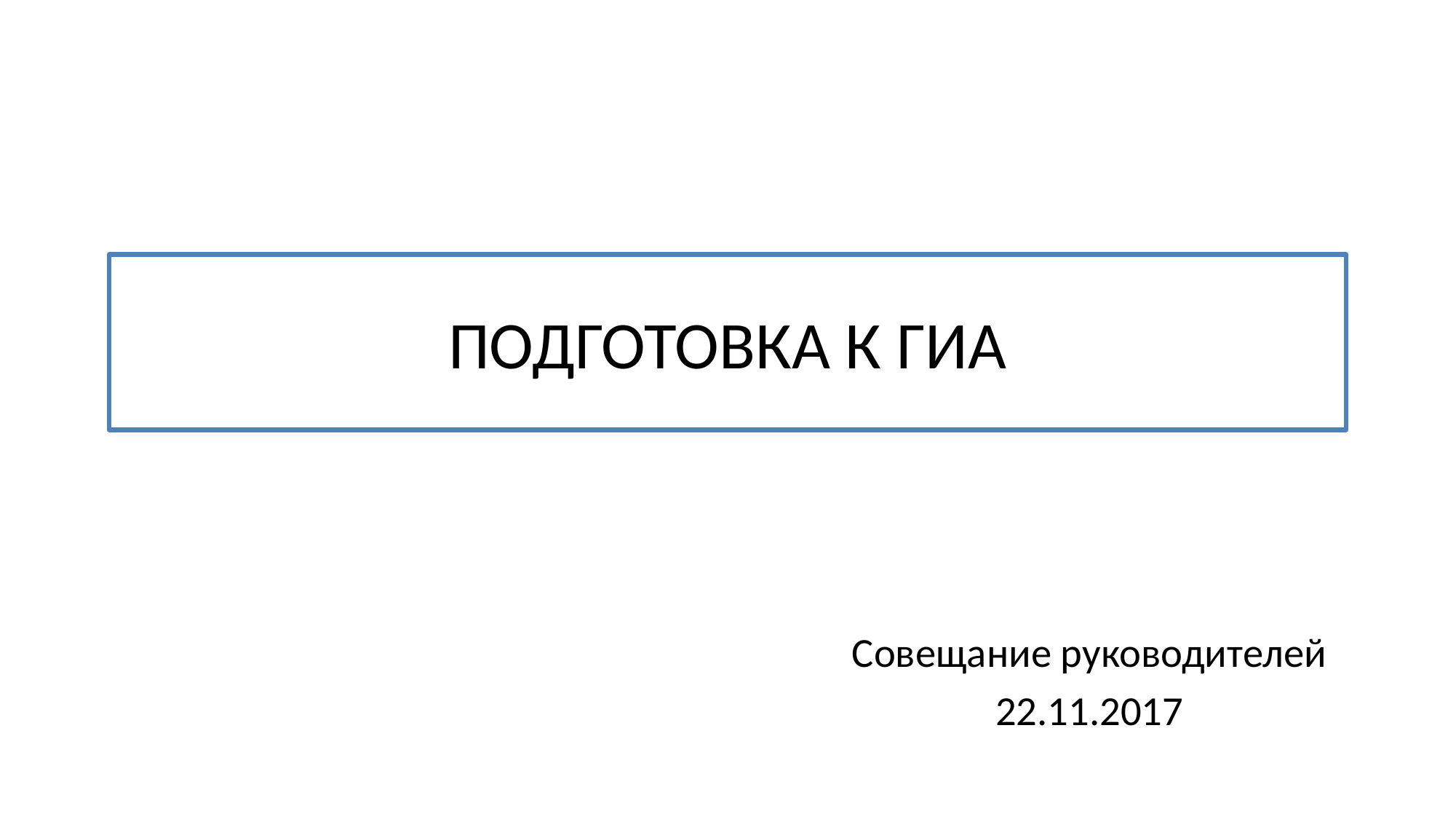

# ПОДГОТОВКА К ГИА
Совещание руководителей
22.11.2017